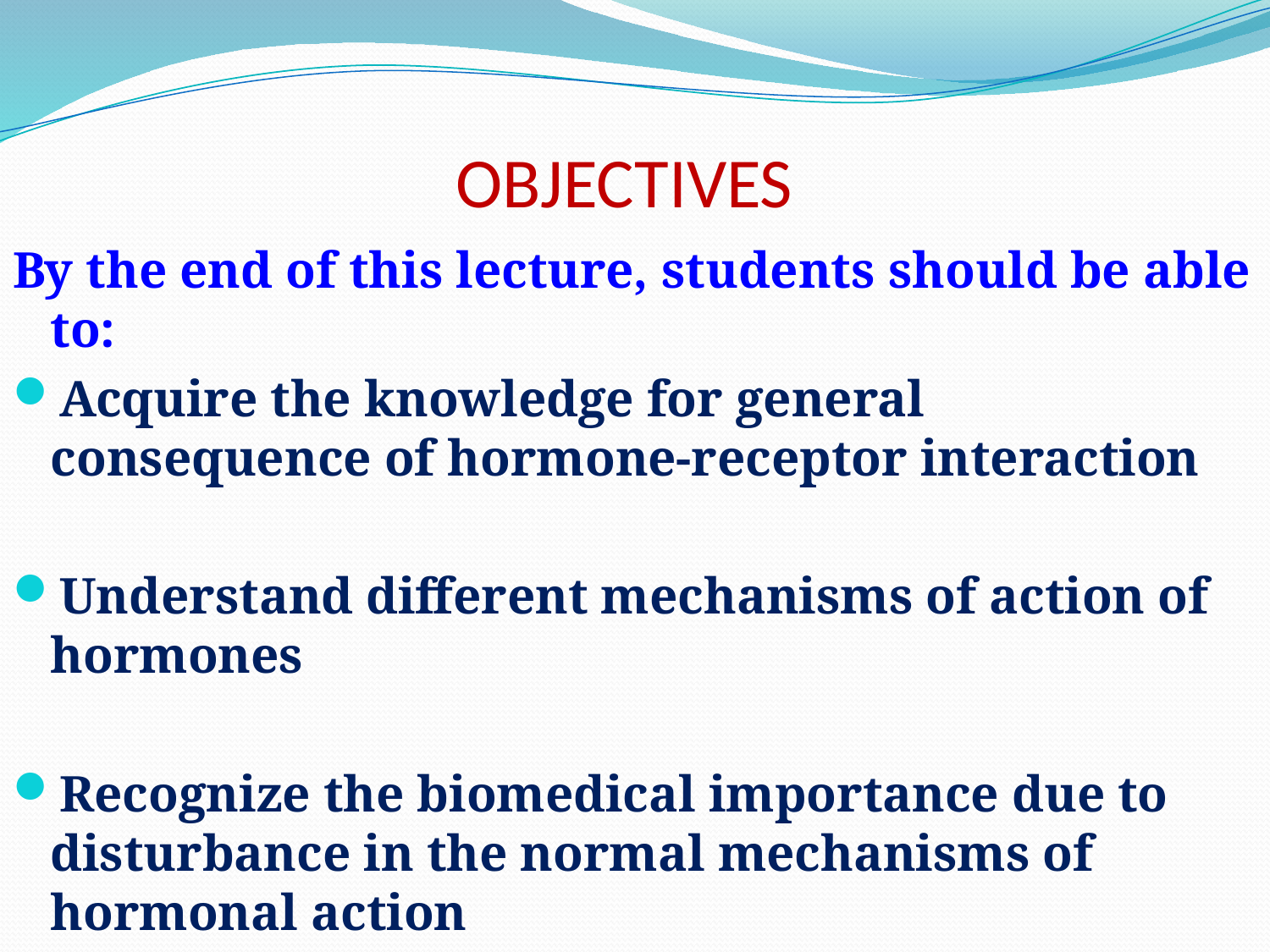

# OBJECTIVES
By the end of this lecture, students should be able to:
Acquire the knowledge for general consequence of hormone-receptor interaction

Understand different mechanisms of action of hormones

Recognize the biomedical importance due to disturbance in the normal mechanisms of hormonal action